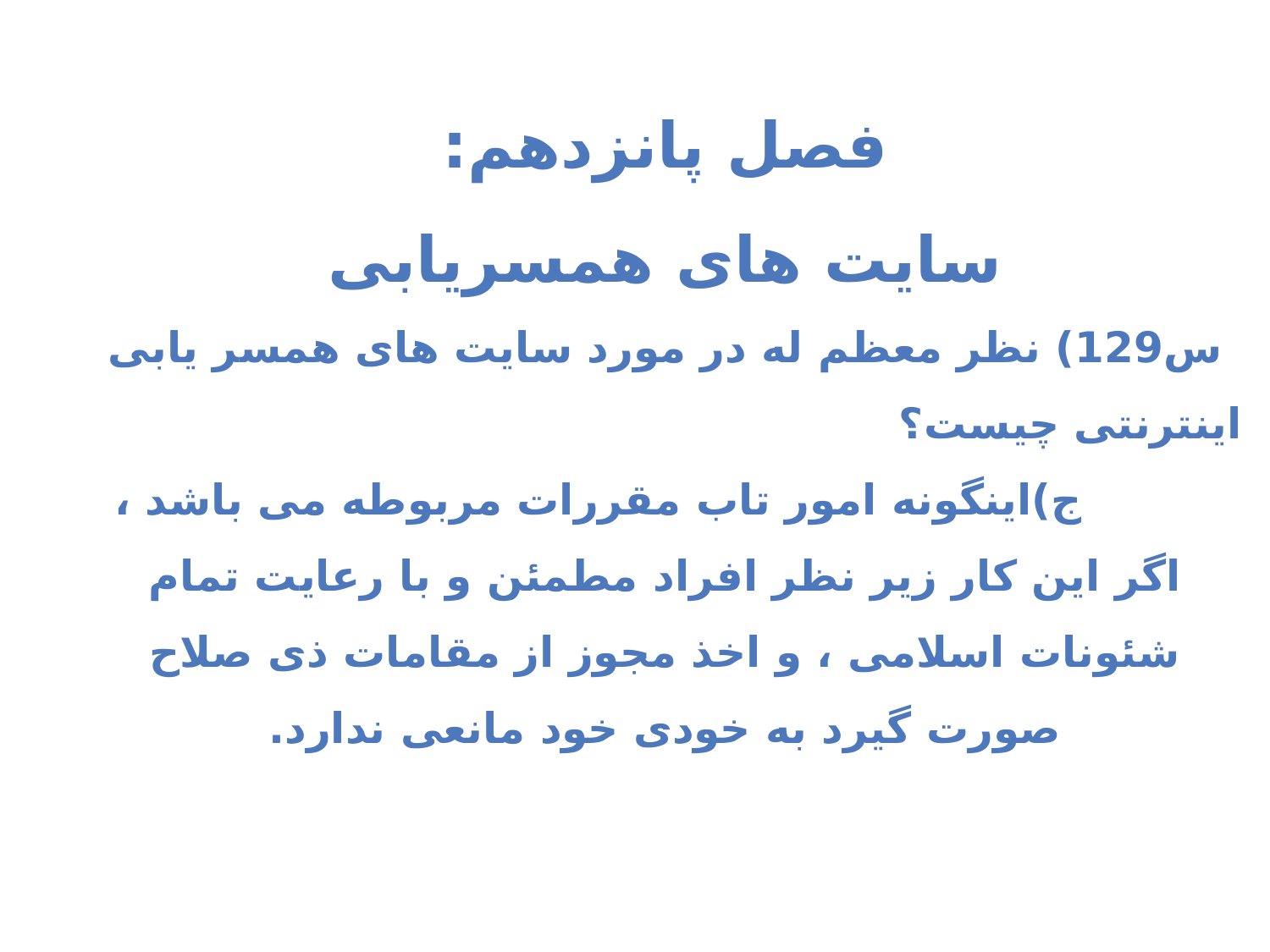

فصل پانزدهم:
سایت های همسریابی
س129) نظر معظم له در مورد سایت های همسر یابی اینترنتی چیست؟                                                                 ج)اینگونه امور تاب مقررات مربوطه می باشد ، اگر این کار زیر نظر افراد مطمئن و با رعایت تمام شئونات اسلامی ، و اخذ مجوز از مقامات ذی صلاح صورت گیرد به خودی خود مانعی ندارد.